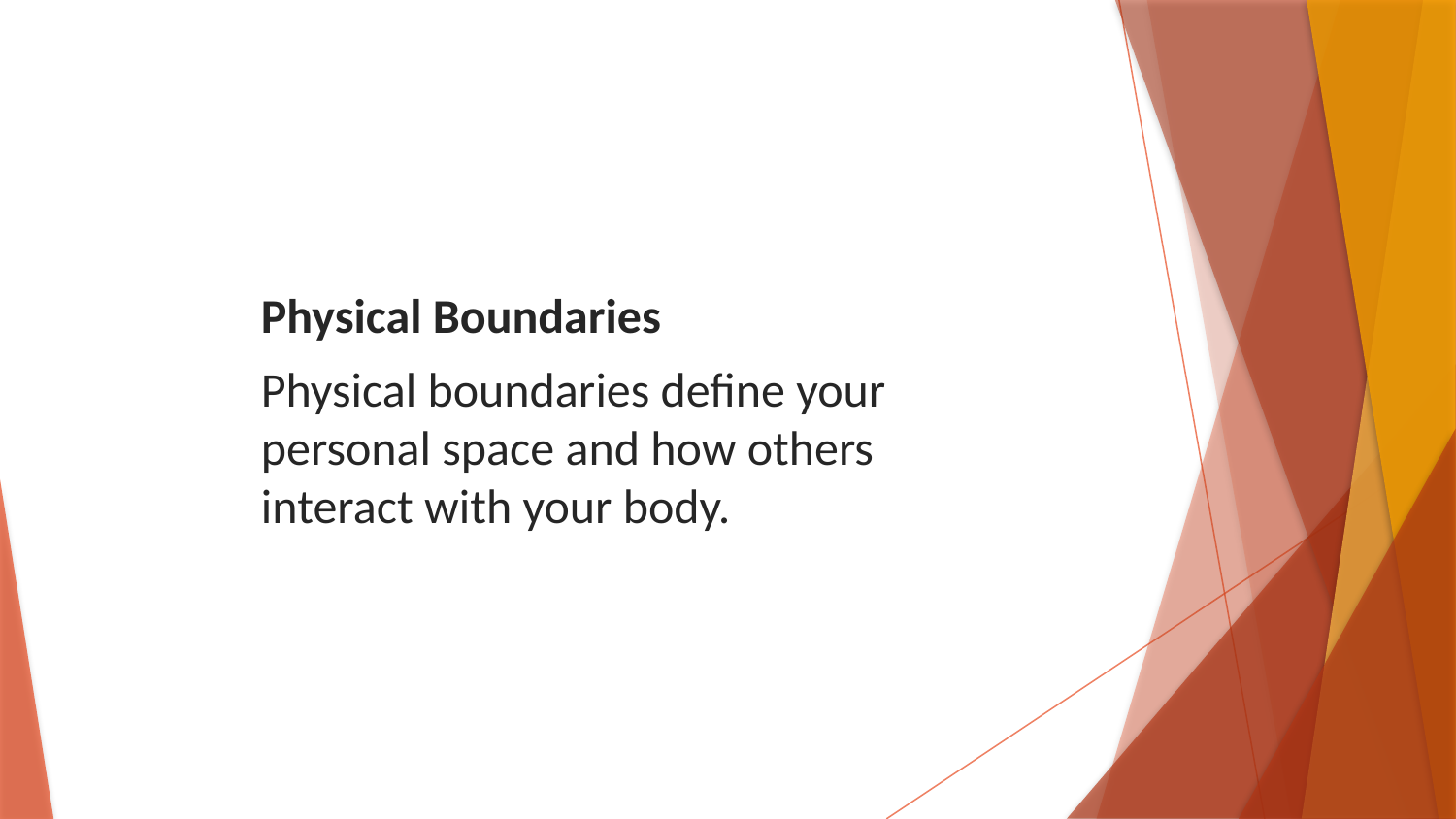

Physical Boundaries
Physical boundaries define your personal space and how others interact with your body.